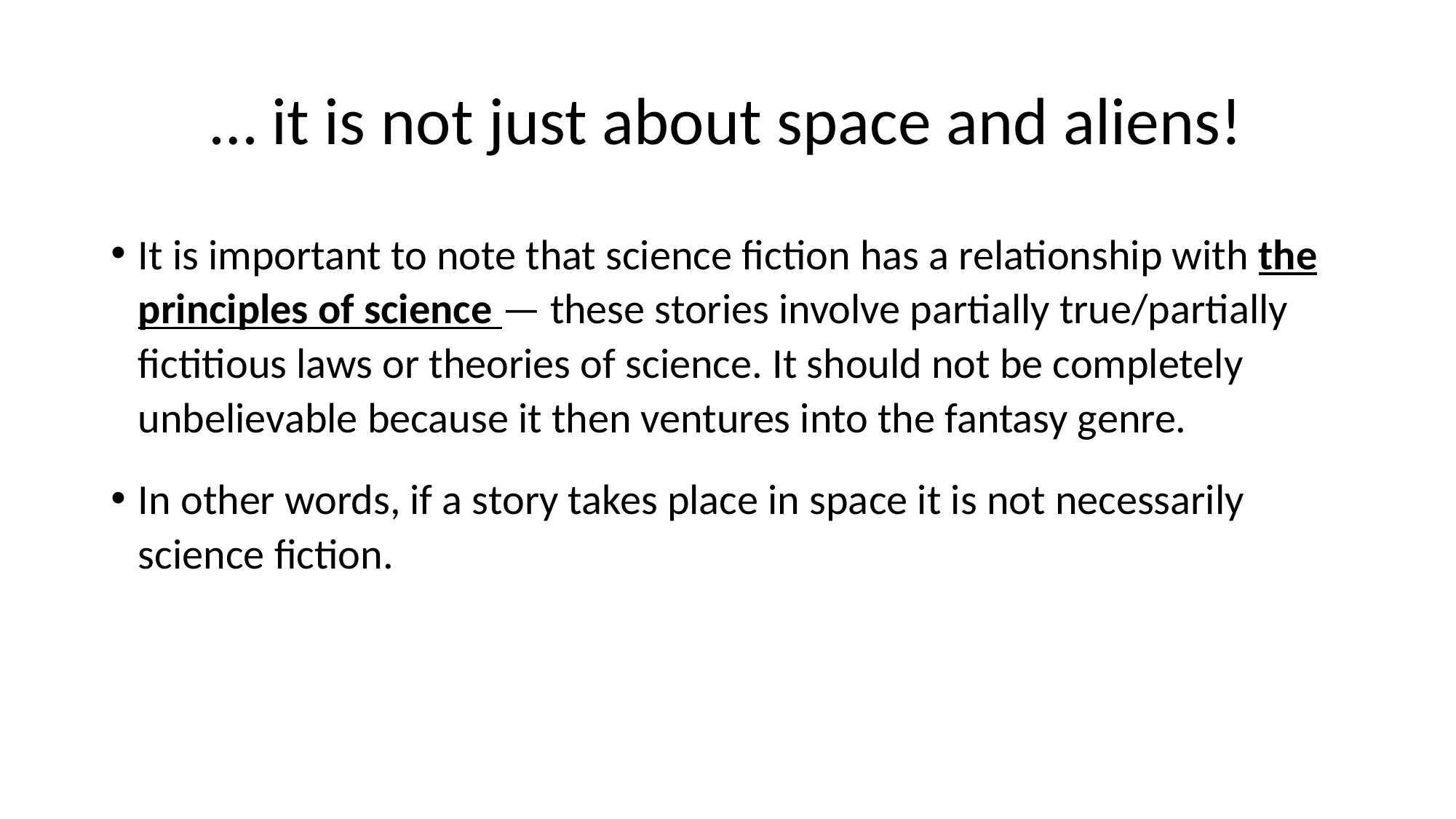

# … it is not just about space and aliens!
It is important to note that science fiction has a relationship with the principles of science — these stories involve partially true/partially fictitious laws or theories of science. It should not be completely unbelievable because it then ventures into the fantasy genre.
In other words, if a story takes place in space it is not necessarily science fiction.